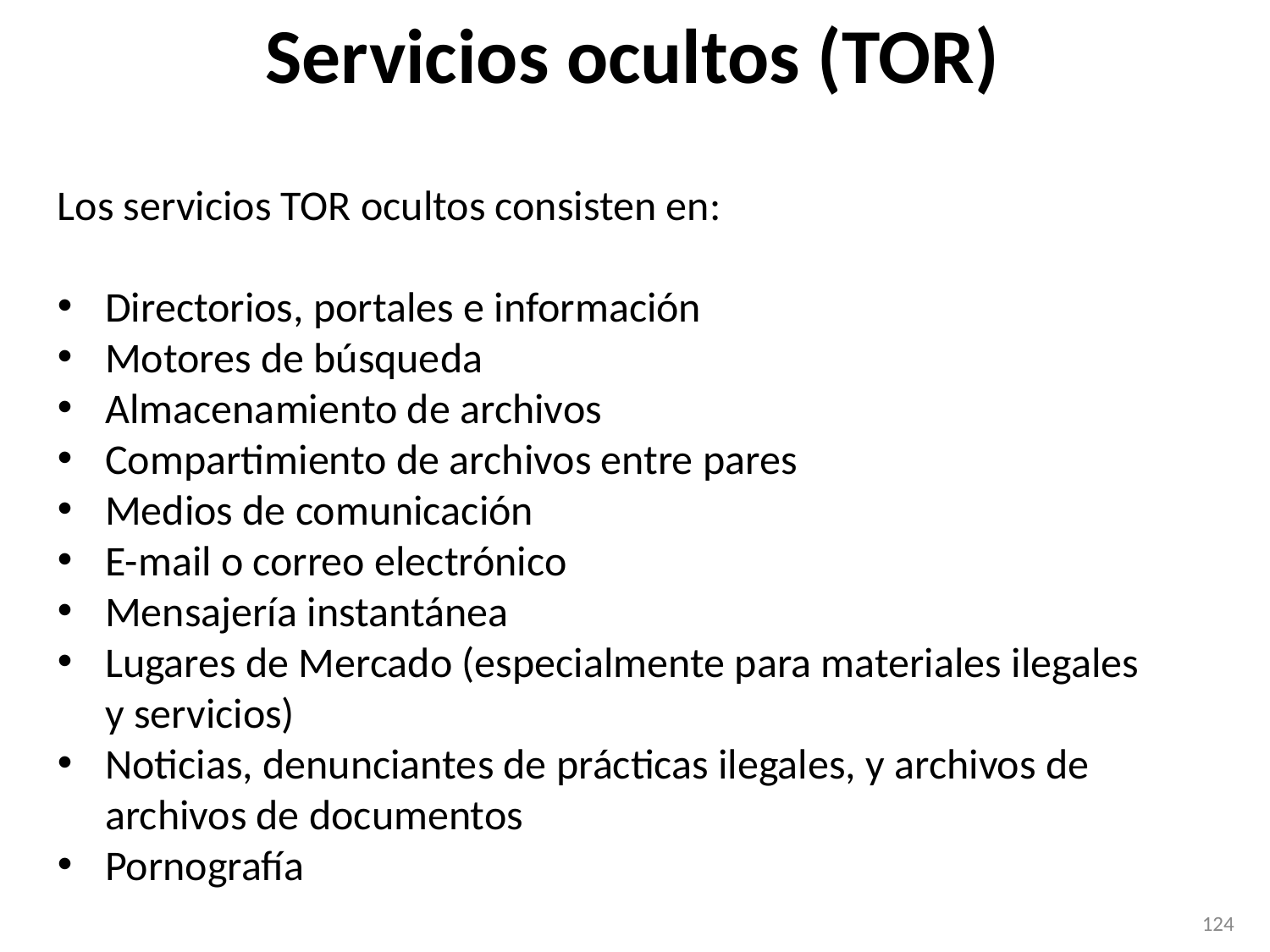

# Servicios ocultos (TOR)
Los servicios TOR ocultos consisten en:

Directorios, portales e información
Motores de búsqueda
Almacenamiento de archivos
Compartimiento de archivos entre pares
Medios de comunicación
E-mail o correo electrónico
Mensajería instantánea
Lugares de Mercado (especialmente para materiales ilegales y servicios)
Noticias, denunciantes de prácticas ilegales, y archivos de archivos de documentos
Pornografía

124